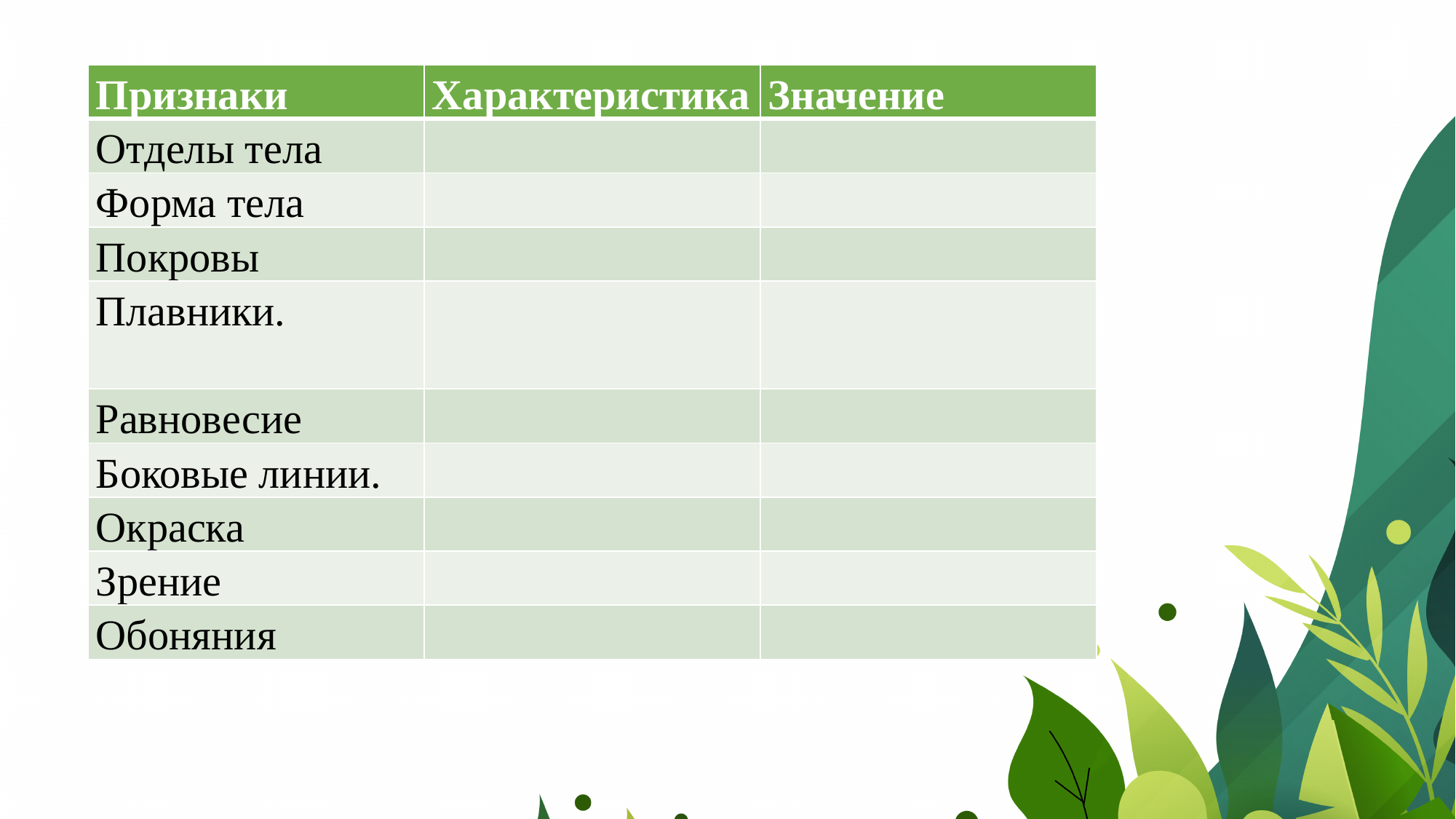

| Признаки | Характеристика | Значение |
| --- | --- | --- |
| Отделы тела |  |  |
| Форма тела |  |  |
| Покровы |  |  |
| Плавники. |  |  |
| Равновесие |  |  |
| Боковые линии. |  |  |
| Окраска |  |  |
| Зрение |  |  |
| Обоняния |  |  |